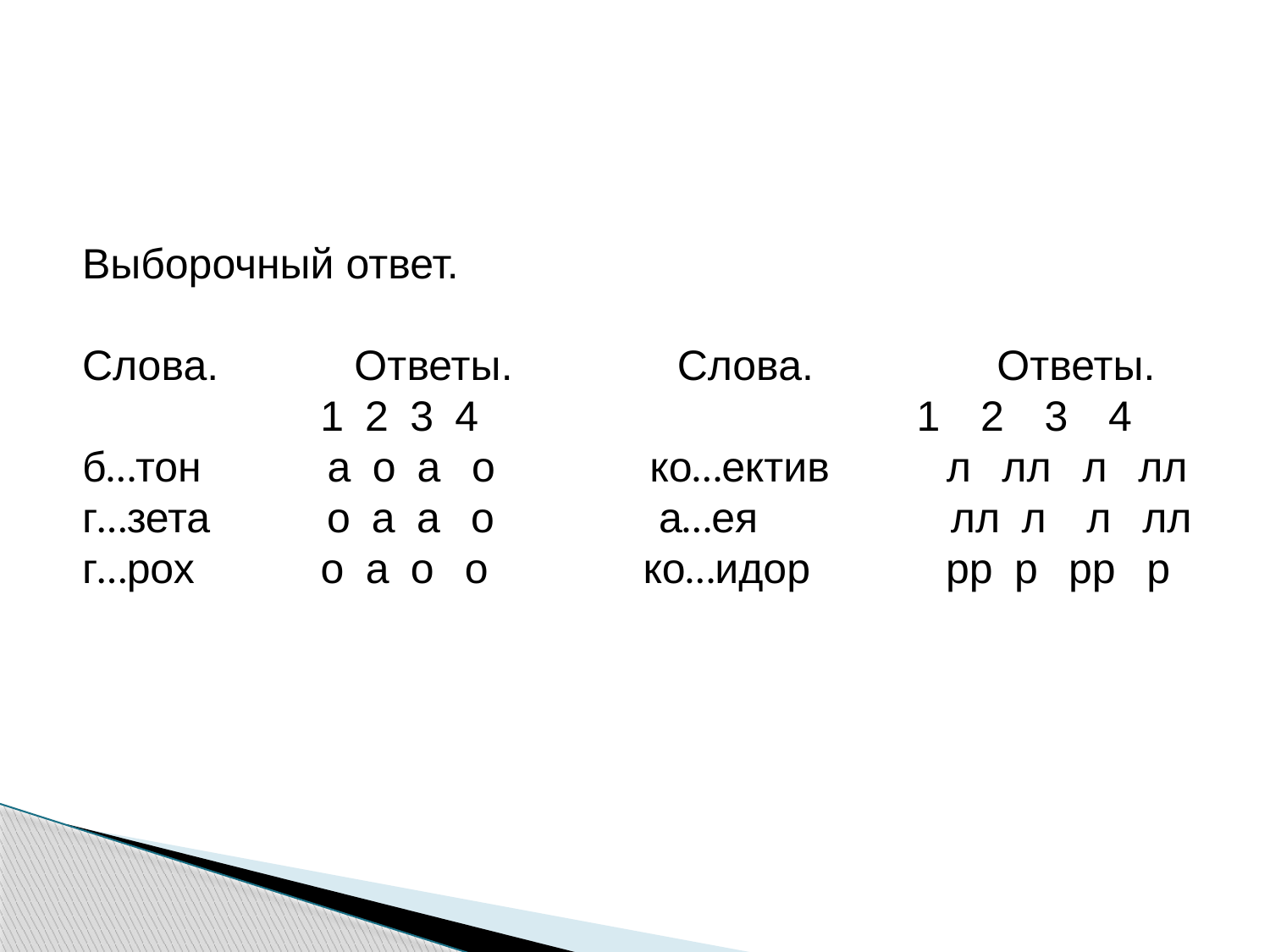

Выборочный ответ.

Слова.              Ответы.                 Слова.                   Ответы.
                         1  2  3  4                                              1    2    3    4
б…тон             а  о  а   о                ко…ектив            л   лл   л   лл
г…зета            о  а  а   о                 а…ея                    лл  л    л   лл 
г…рох             о  а  о   о                ко…идор              рр  р   рр   р